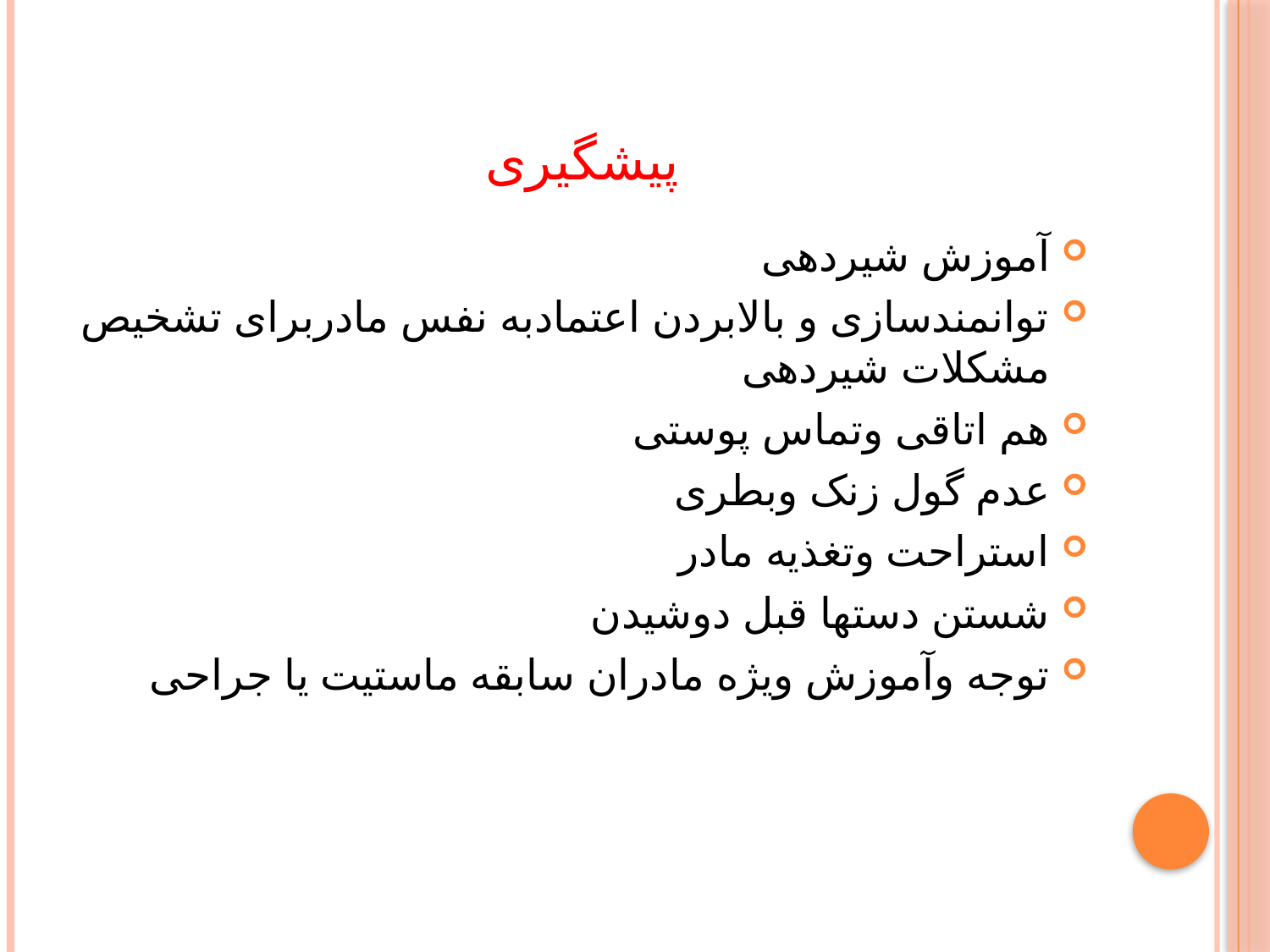

# پیشگیری
آموزش شیردهی
توانمندسازی و بالابردن اعتمادبه نفس مادربرای تشخیص مشکلات شیردهی
هم اتاقی وتماس پوستی
عدم گول زنک وبطری
استراحت وتغذیه مادر
شستن دستها قبل دوشیدن
توجه وآموزش ویژه مادران سابقه ماستیت یا جراحی